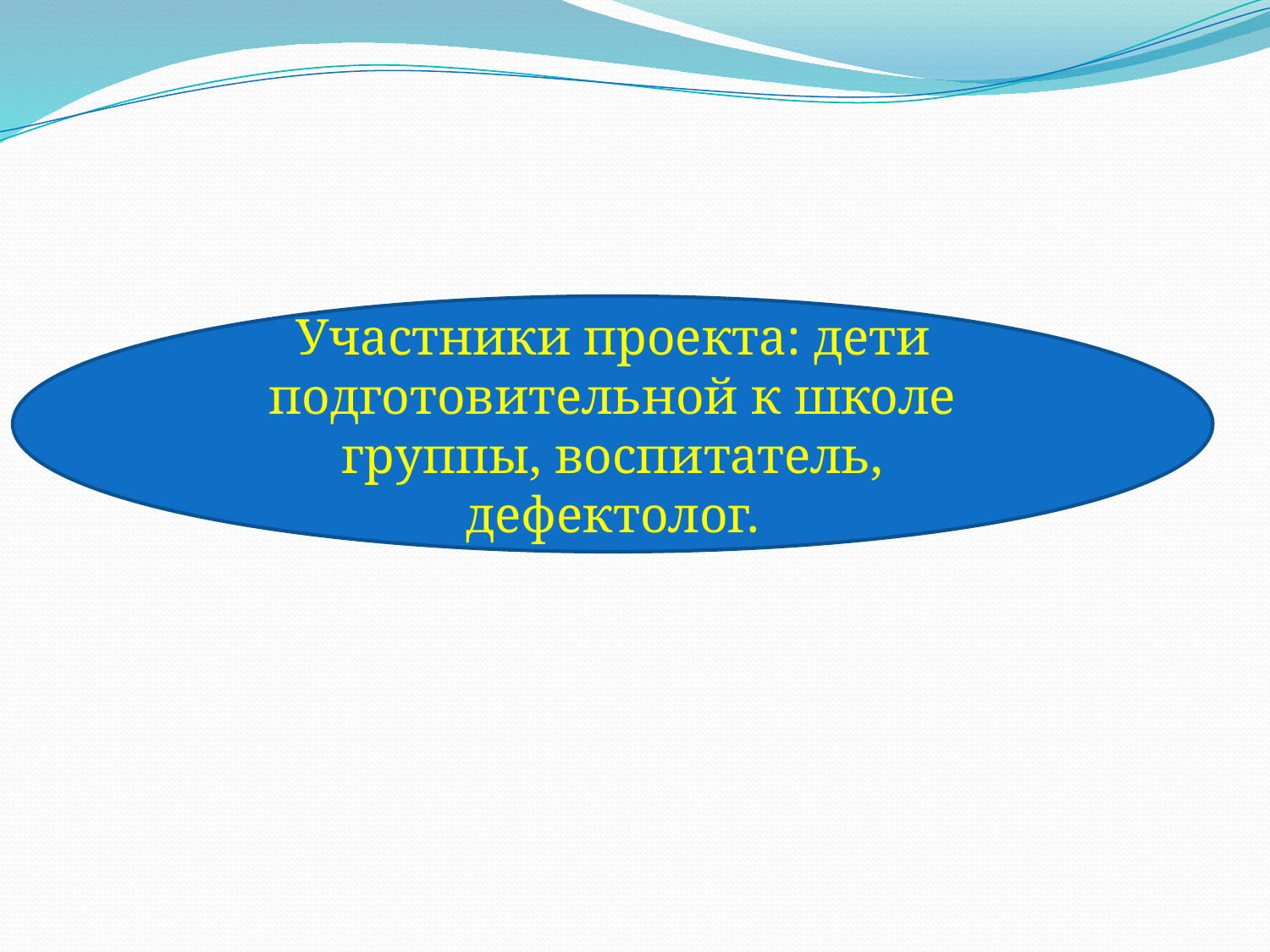

Участники проекта: дети подготовительной к школе группы, воспитатель, дефектолог.